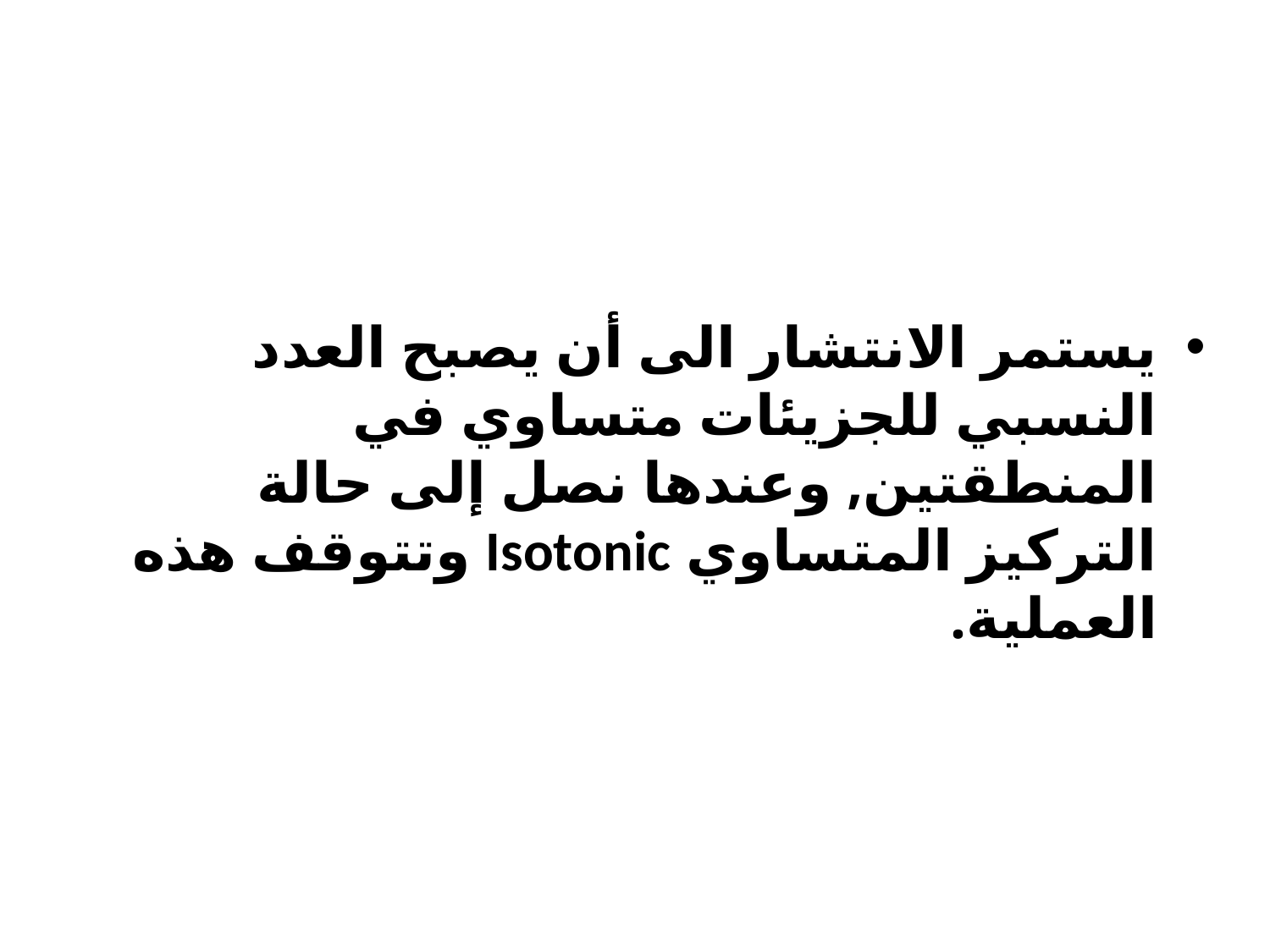

يستمر الانتشار الى أن يصبح العدد النسبي للجزيئات متساوي في المنطقتين, وعندها نصل إلى حالة التركيز المتساوي Isotonic وتتوقف هذه العملية.